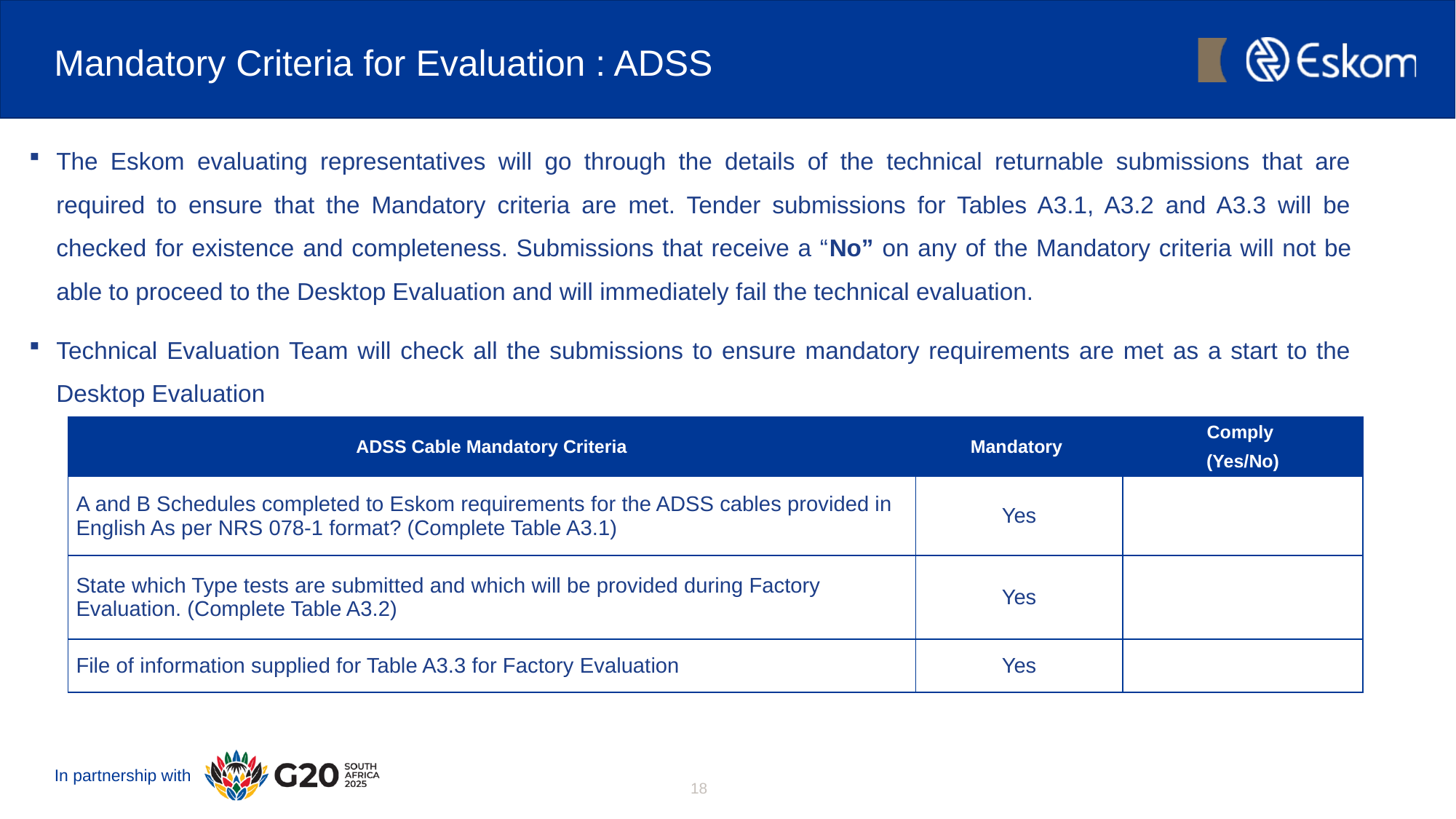

# Mandatory Criteria for Evaluation : ADSS
The Eskom evaluating representatives will go through the details of the technical returnable submissions that are required to ensure that the Mandatory criteria are met. Tender submissions for Tables A3.1, A3.2 and A3.3 will be checked for existence and completeness. Submissions that receive a “No” on any of the Mandatory criteria will not be able to proceed to the Desktop Evaluation and will immediately fail the technical evaluation.
Technical Evaluation Team will check all the submissions to ensure mandatory requirements are met as a start to the Desktop Evaluation

| ADSS Cable Mandatory Criteria | Mandatory | Comply (Yes/No) |
| --- | --- | --- |
| A and B Schedules completed to Eskom requirements for the ADSS cables provided in English As per NRS 078-1 format? (Complete Table A3.1) | Yes |  |
| State which Type tests are submitted and which will be provided during Factory Evaluation. (Complete Table A3.2) | Yes |  |
| File of information supplied for Table A3.3 for Factory Evaluation | Yes |  |

18